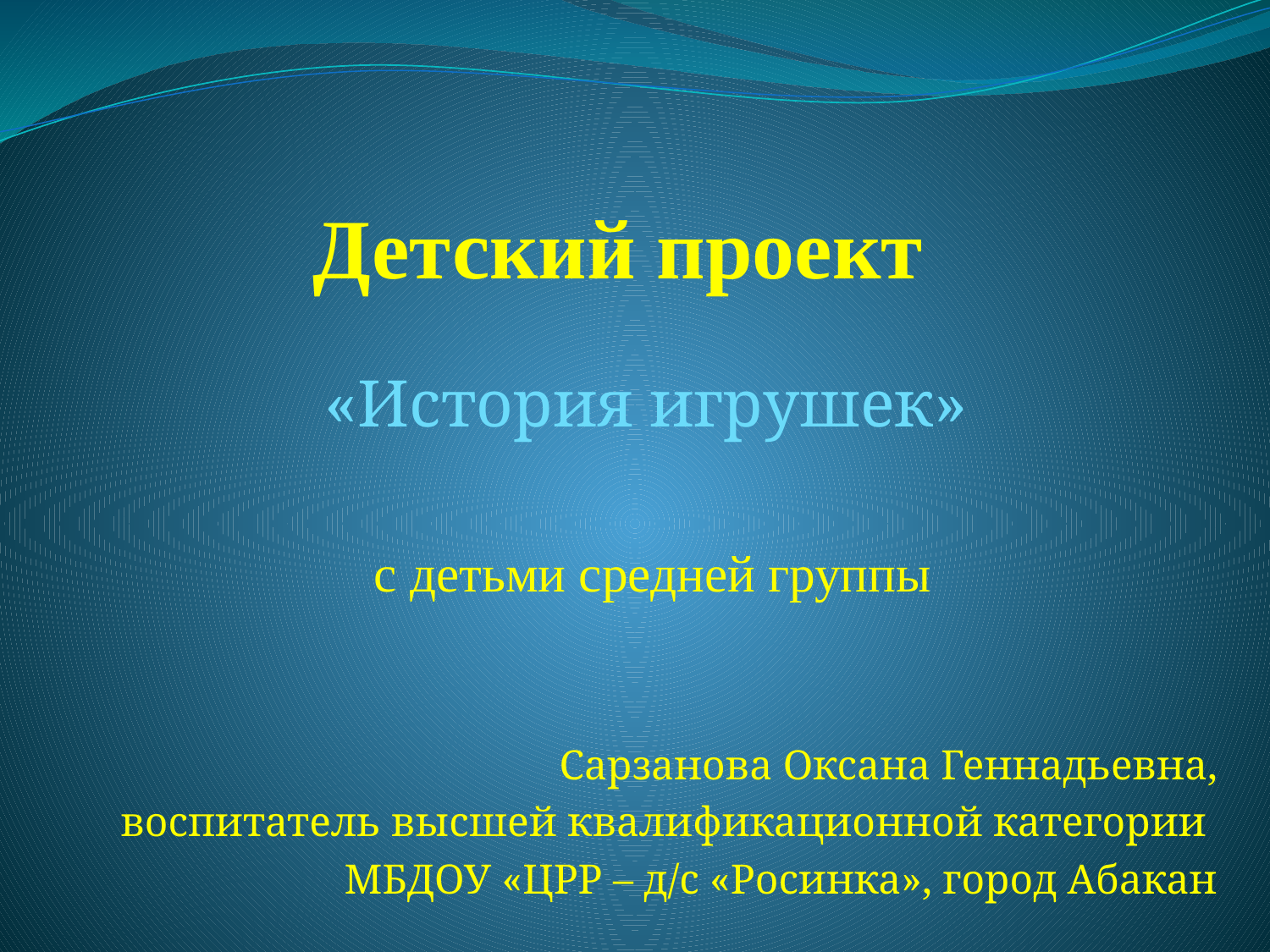

# Детский проект
«История игрушек»

 с детьми средней группы

Сарзанова Оксана Геннадьевна,
воспитатель высшей квалификационной категории
МБДОУ «ЦРР – д/с «Росинка», город Абакан